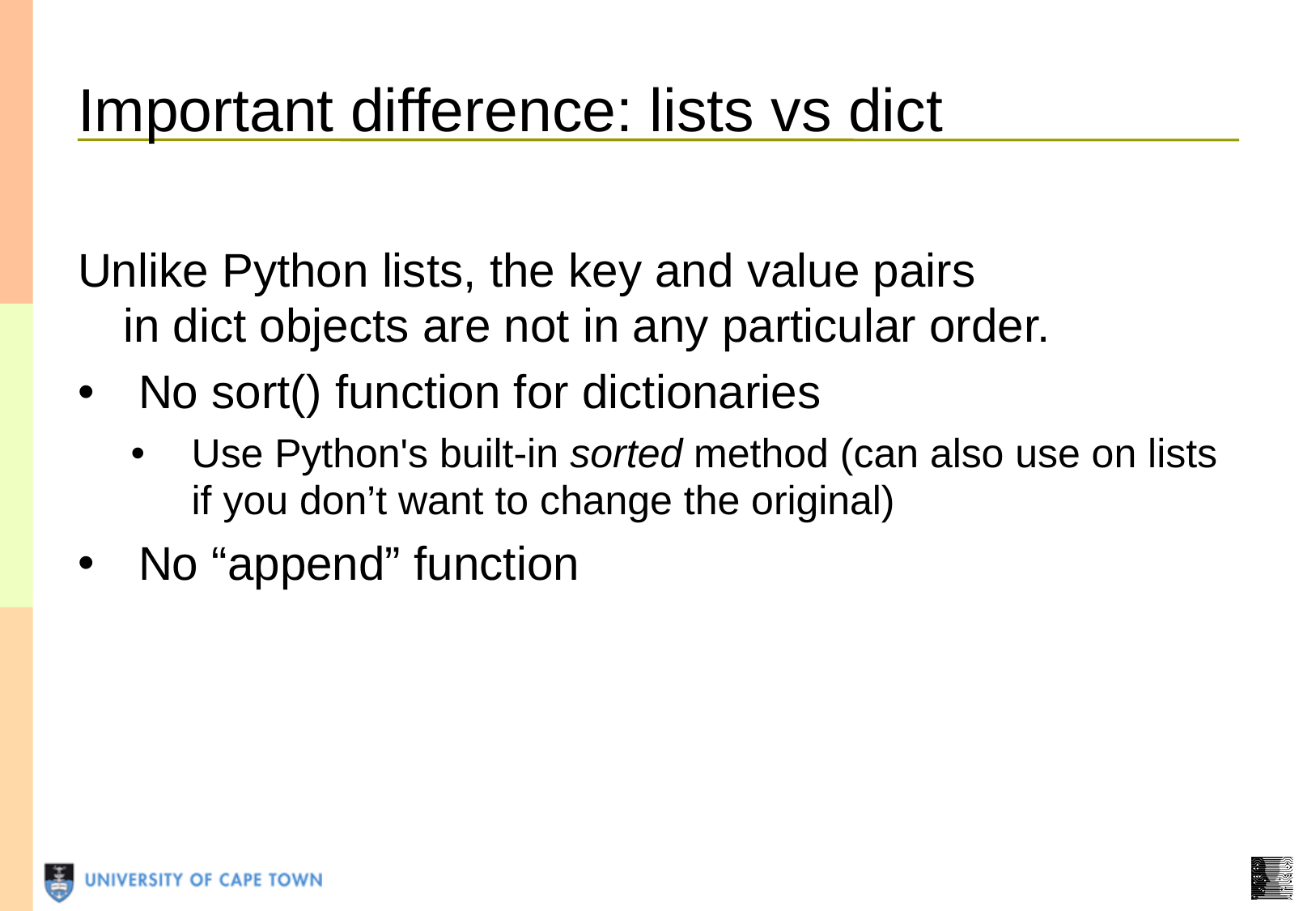

# Important difference: lists vs dict
Unlike Python lists, the key and value pairs in dict objects are not in any particular order.
No sort() function for dictionaries
Use Python's built-in sorted method (can also use on lists if you don’t want to change the original)
No “append” function